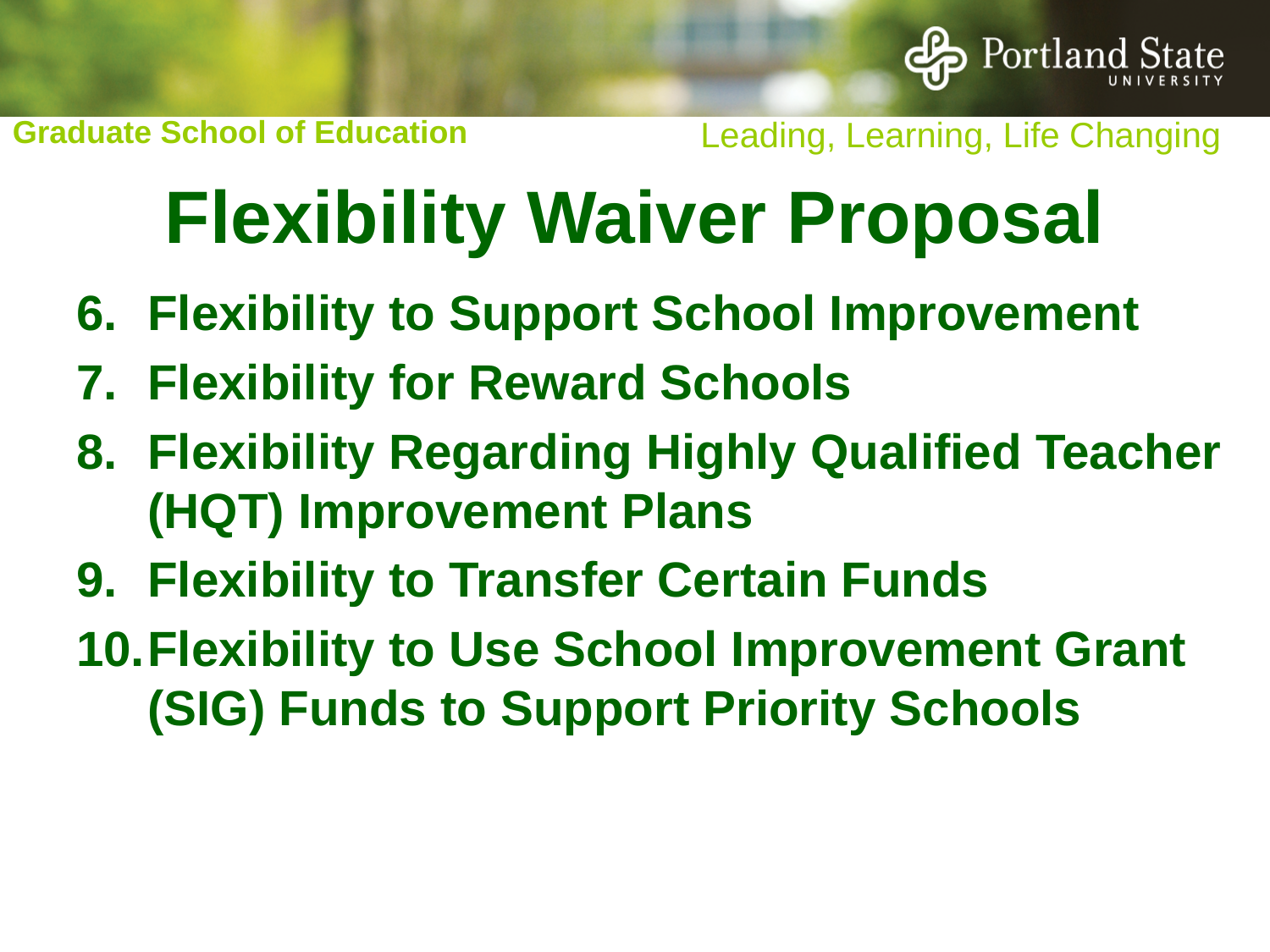

# Flexibility Waiver Proposal
Flexibility to Support School Improvement
Flexibility for Reward Schools
Flexibility Regarding Highly Qualified Teacher (HQT) Improvement Plans
Flexibility to Transfer Certain Funds
Flexibility to Use School Improvement Grant (SIG) Funds to Support Priority Schools